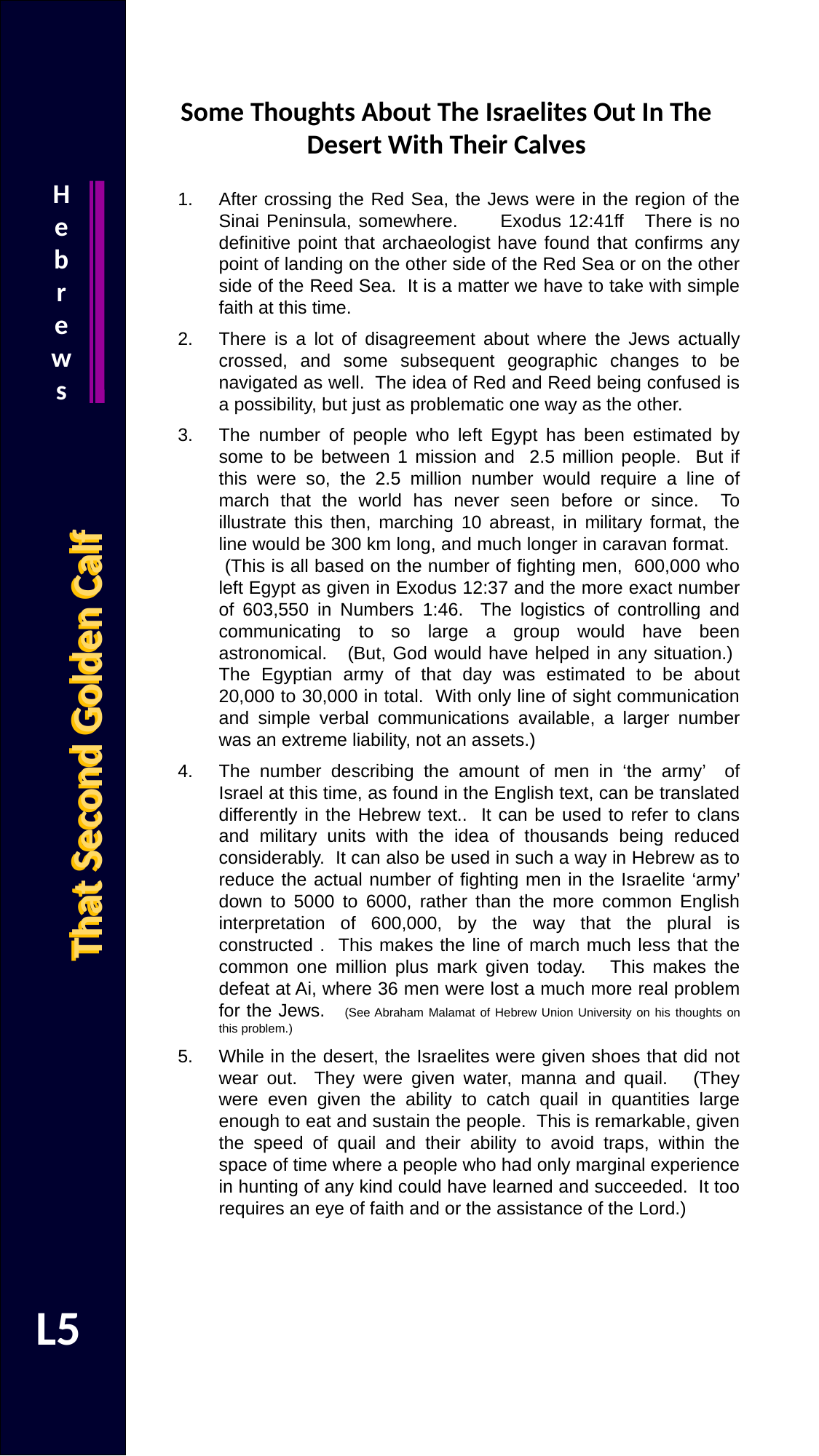

Some Thoughts About The Israelites Out In The Desert With Their Calves

Hebrews

After crossing the Red Sea, the Jews were in the region of the Sinai Peninsula, somewhere.      Exodus 12:41ff   There is no definitive point that archaeologist have found that confirms any point of landing on the other side of the Red Sea or on the other side of the Reed Sea.  It is a matter we have to take with simple faith at this time.
There is a lot of disagreement about where the Jews actually crossed, and some subsequent geographic changes to be navigated as well.  The idea of Red and Reed being confused is a possibility, but just as problematic one way as the other.
The number of people who left Egypt has been estimated by some to be between 1 mission and  2.5 million people.  But if this were so, the 2.5 million number would require a line of march that the world has never seen before or since.  To illustrate this then, marching 10 abreast, in military format, the line would be 300 km long, and much longer in caravan format.    (This is all based on the number of fighting men,  600,000 who left Egypt as given in Exodus 12:37 and the more exact number of 603,550 in Numbers 1:46.  The logistics of controlling and communicating to so large a group would have been astronomical.   (But, God would have helped in any situation.)  The Egyptian army of that day was estimated to be about 20,000 to 30,000 in total.  With only line of sight communication and simple verbal communications available, a larger number was an extreme liability, not an assets.)
The number describing the amount of men in ‘the army’  of Israel at this time, as found in the English text, can be translated differently in the Hebrew text..  It can be used to refer to clans and military units with the idea of thousands being reduced considerably.  It can also be used in such a way in Hebrew as to reduce the actual number of fighting men in the Israelite ‘army’ down to 5000 to 6000, rather than the more common English interpretation of 600,000, by the way that the plural is constructed .  This makes the line of march much less that the common one million plus mark given today.   This makes the defeat at Ai, where 36 men were lost a much more real problem for the Jews.   (See Abraham Malamat of Hebrew Union University on his thoughts on this problem.)
While in the desert, the Israelites were given shoes that did not wear out.  They were given water, manna and quail.   (They were even given the ability to catch quail in quantities large enough to eat and sustain the people.  This is remarkable, given the speed of quail and their ability to avoid traps, within the space of time where a people who had only marginal experience in hunting of any kind could have learned and succeeded.  It too requires an eye of faith and or the assistance of the Lord.)

That Second Golden Calf
That Second Golden Calf
L5